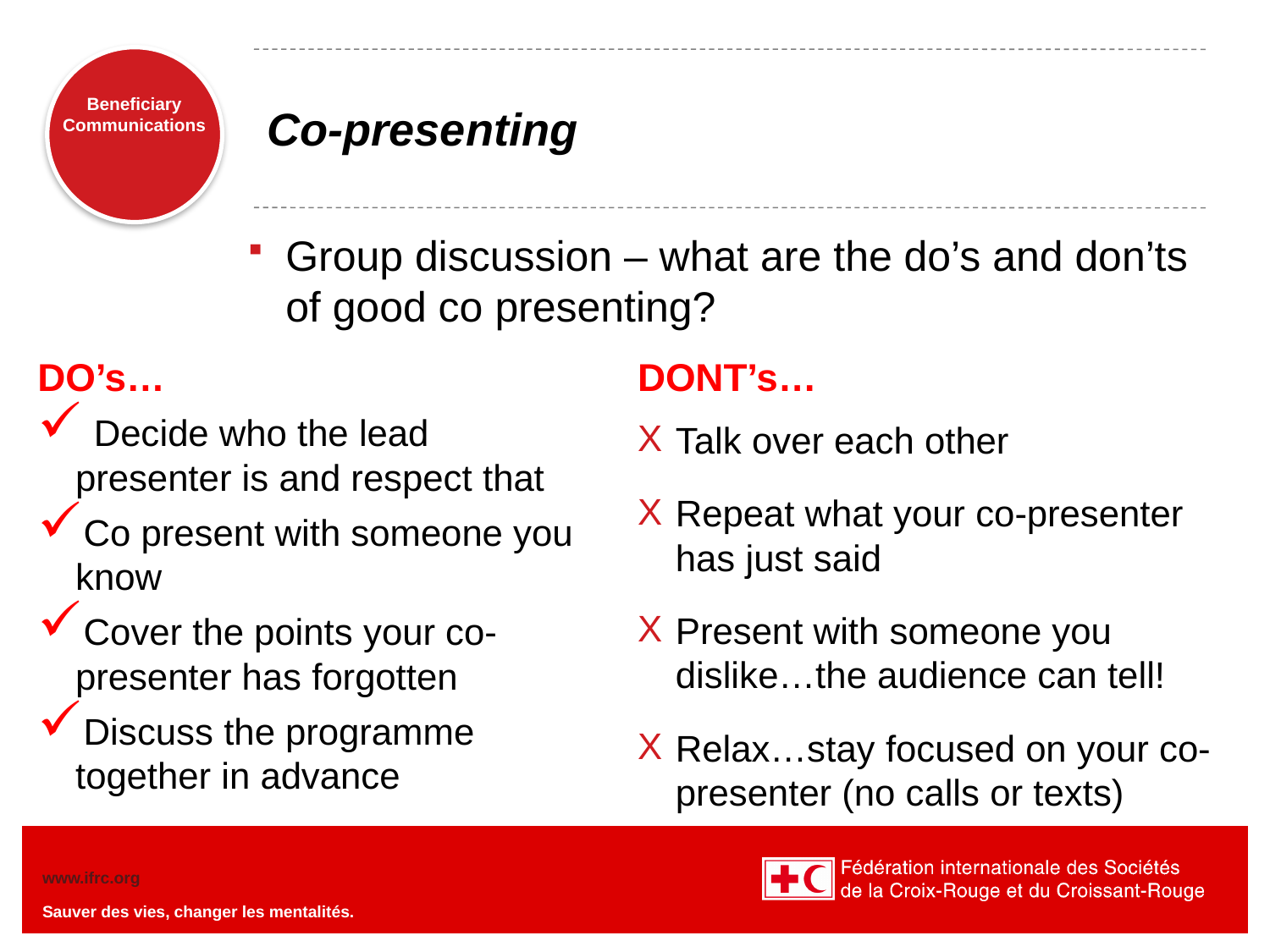

# Co-presenting
Group discussion – what are the do’s and don’ts of good co presenting?
DO’s…
 Decide who the lead presenter is and respect that
Co present with someone you know
Cover the points your co-presenter has forgotten
Discuss the programme together in advance

DONT’s…
Talk over each other
Repeat what your co-presenter has just said
Present with someone you dislike…the audience can tell!
Relax…stay focused on your co-presenter (no calls or texts)